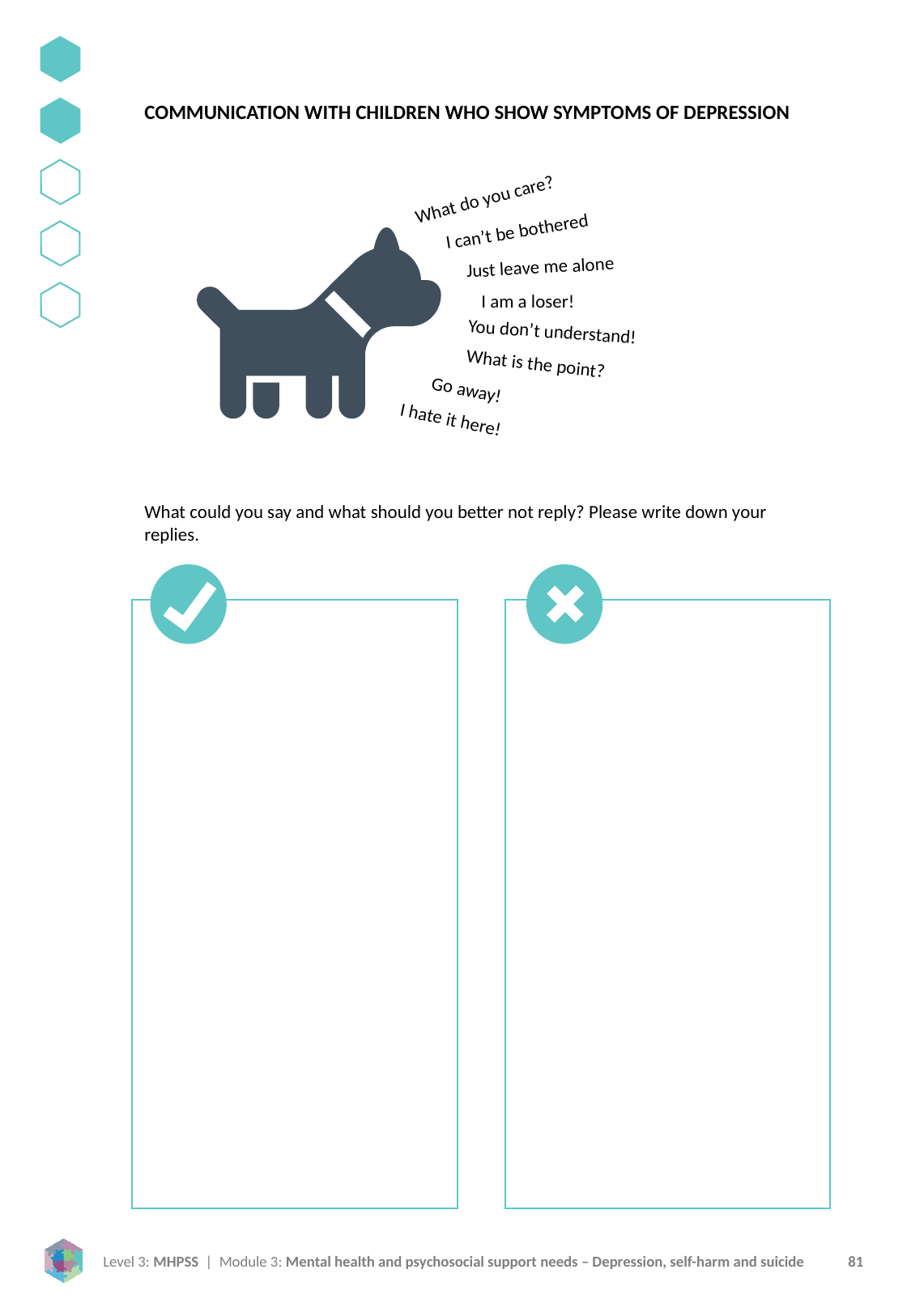

COMMUNICATION WITH CHILDREN WHO SHOW SYMPTOMS OF DEPRESSION

What do you care?
I can’t be bothered

Just leave me alone
I am a loser!
You don’t understand!
What is the point?
Go away!
I hate it here!

What could you say and what should you better not reply? Please write down your replies.